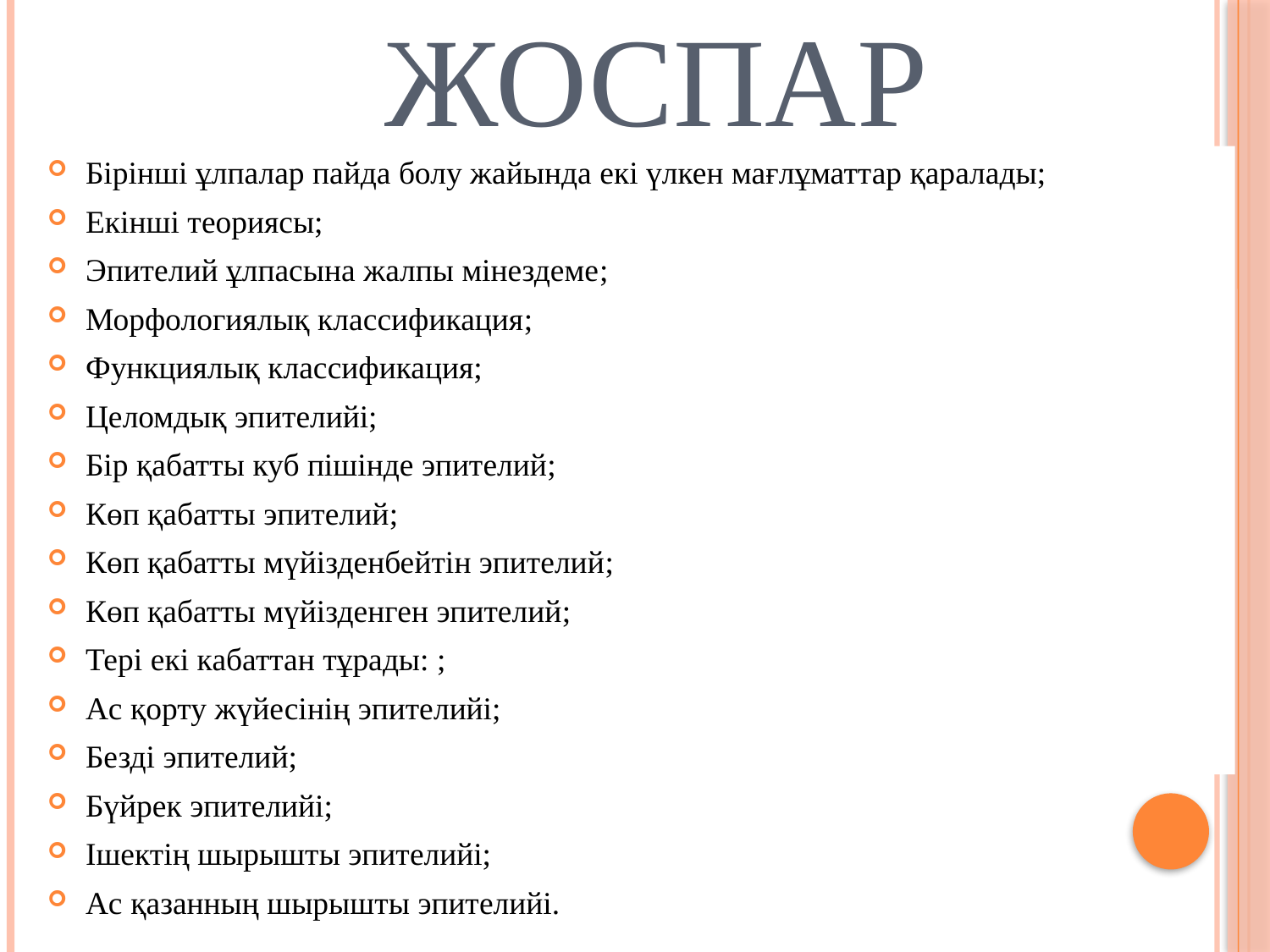

# Жоспар
Бірінші ұлпалар пайда болу жайында екі үлкен мағлұматтар қаралады;
Екінші теориясы;
Эпителий ұлпасына жалпы мінездеме;
Морфологиялық классификация;
Функциялық классификация;
Целомдық эпителийі;
Бір қабатты куб пішінде эпителий;
Көп қабатты эпителий;
Көп қабатты мүйізденбейтін эпителий;
Көп қабатты мүйізденген эпителий;
Тері екі кабаттан тұрады: ;
Ac қорту жүйесінің эпителийі;
Безді эпителий;
Бүйрек эпителийі;
Ішектің шырышты эпителийі;
Ac қазанның шырышты эпителийі.